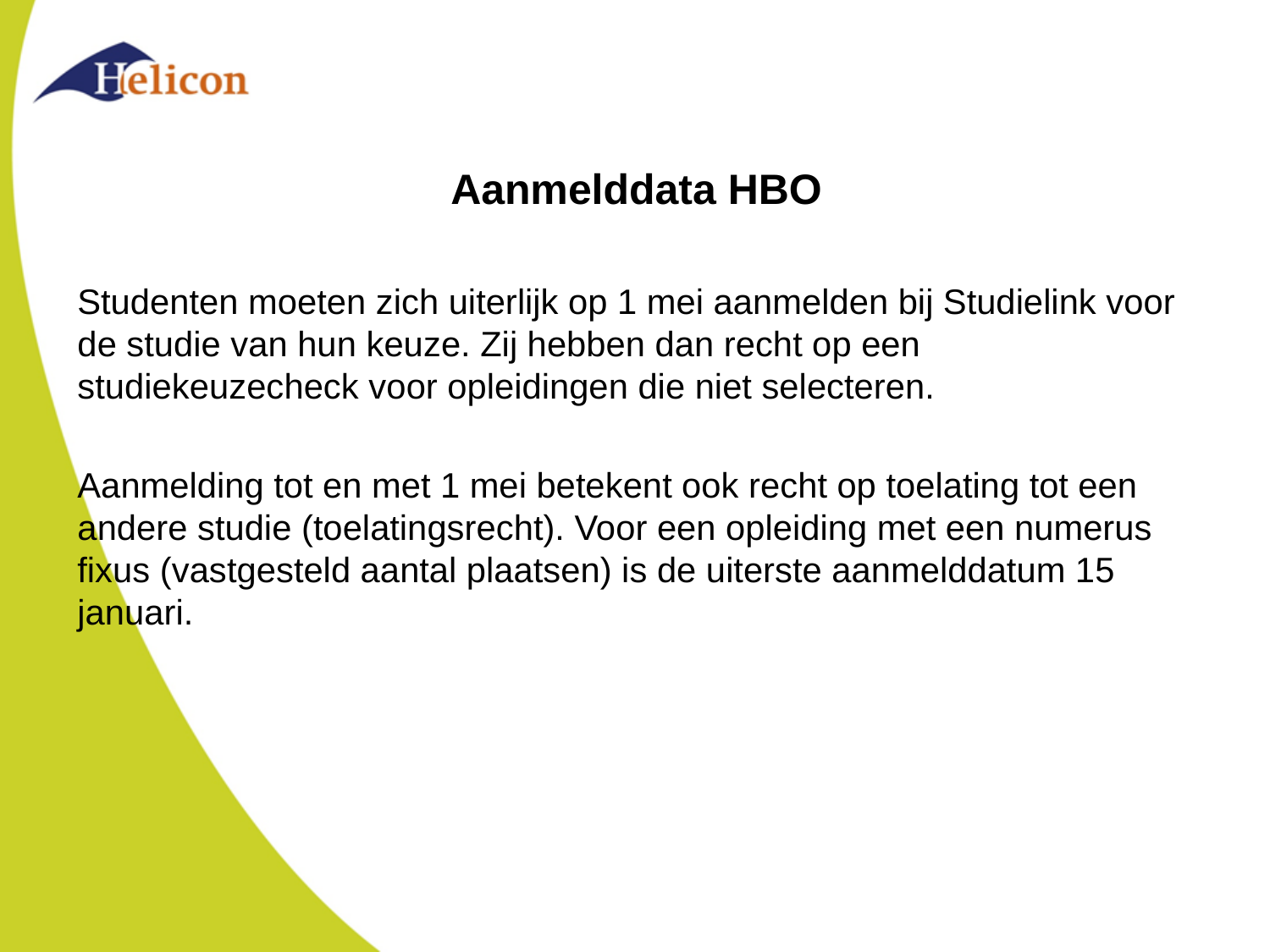

Aanmelddata HBO

Studenten moeten zich uiterlijk op 1 mei aanmelden bij Studielink voor de studie van hun keuze. Zij hebben dan recht op een studiekeuzecheck voor opleidingen die niet selecteren.

Aanmelding tot en met 1 mei betekent ook recht op toelating tot een andere studie (toelatingsrecht). Voor een opleiding met een numerus fixus (vastgesteld aantal plaatsen) is de uiterste aanmelddatum 15 januari.